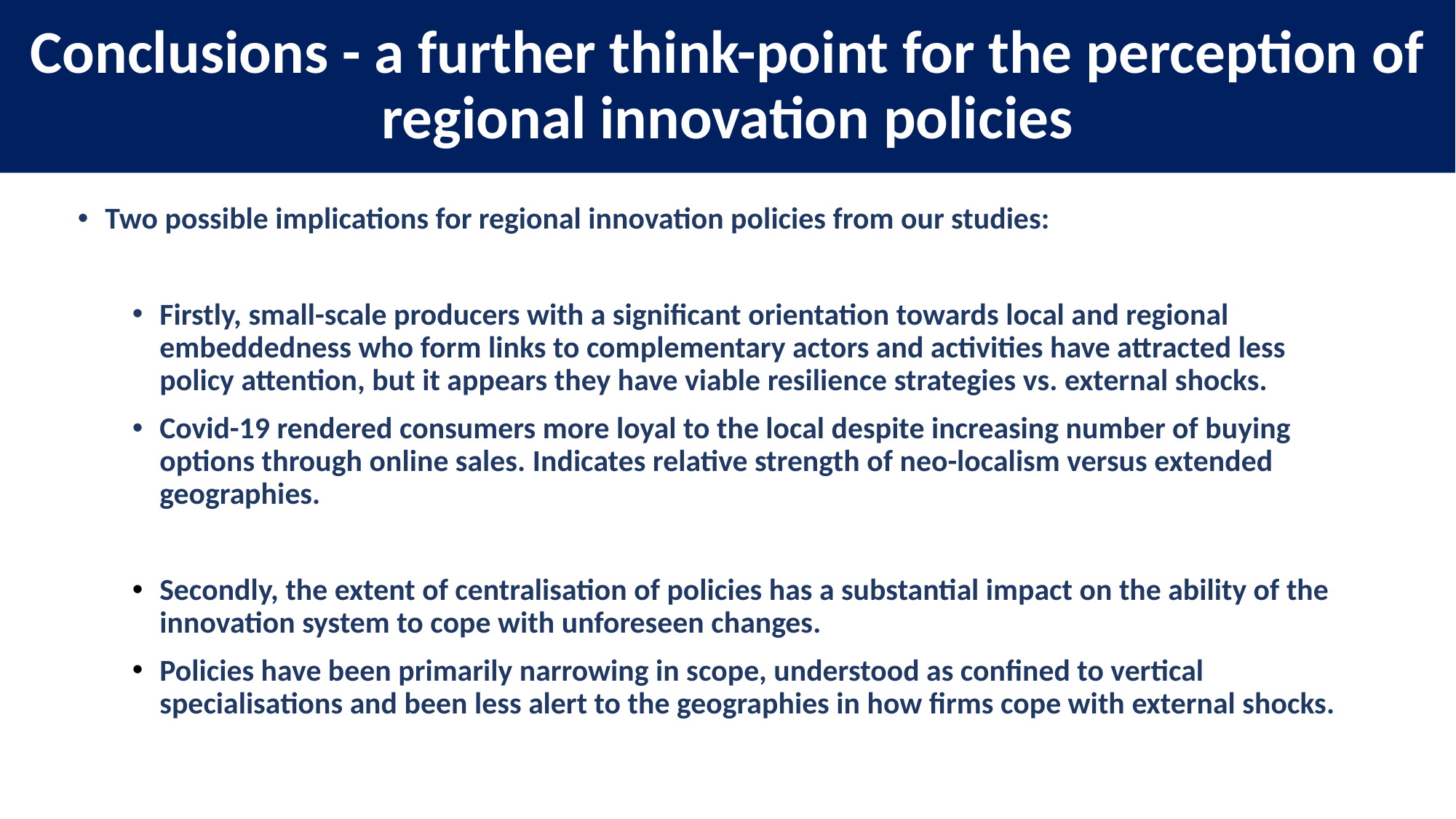

# Conclusions - a further think-point for the perception of regional innovation policies
Two possible implications for regional innovation policies from our studies:

Firstly, small-scale producers with a significant orientation towards local and regional embeddedness who form links to complementary actors and activities have attracted less policy attention, but it appears they have viable resilience strategies vs. external shocks.
Covid-19 rendered consumers more loyal to the local despite increasing number of buying options through online sales. Indicates relative strength of neo-localism versus extended geographies.

Secondly, the extent of centralisation of policies has a substantial impact on the ability of the innovation system to cope with unforeseen changes.
Policies have been primarily narrowing in scope, understood as confined to vertical specialisations and been less alert to the geographies in how firms cope with external shocks.